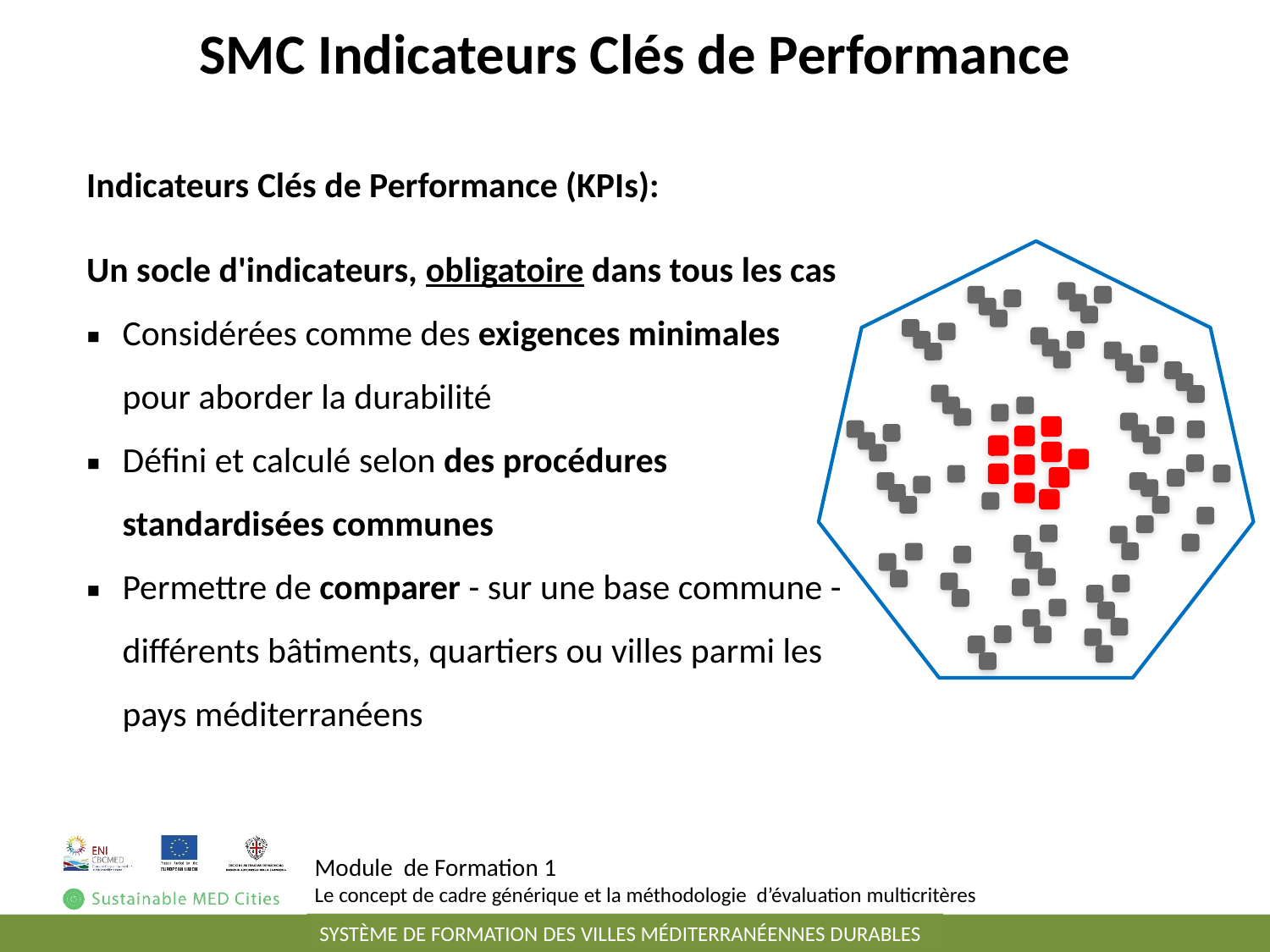

SMC Indicateurs Clés de Performance
Indicateurs Clés de Performance (KPIs):

Un socle d'indicateurs, obligatoire dans tous les cas
Considérées comme des exigences minimales pour aborder la durabilité
Défini et calculé selon des procédures standardisées communes
Permettre de comparer - sur une base commune - différents bâtiments, quartiers ou villes parmi les pays méditerranéens

Module  de Formation 1
Le concept de cadre générique et la méthodologie  d’évaluation multicritères
SYSTÈME DE FORMATION DES VILLES MÉDITERRANÉENNES DURABLES